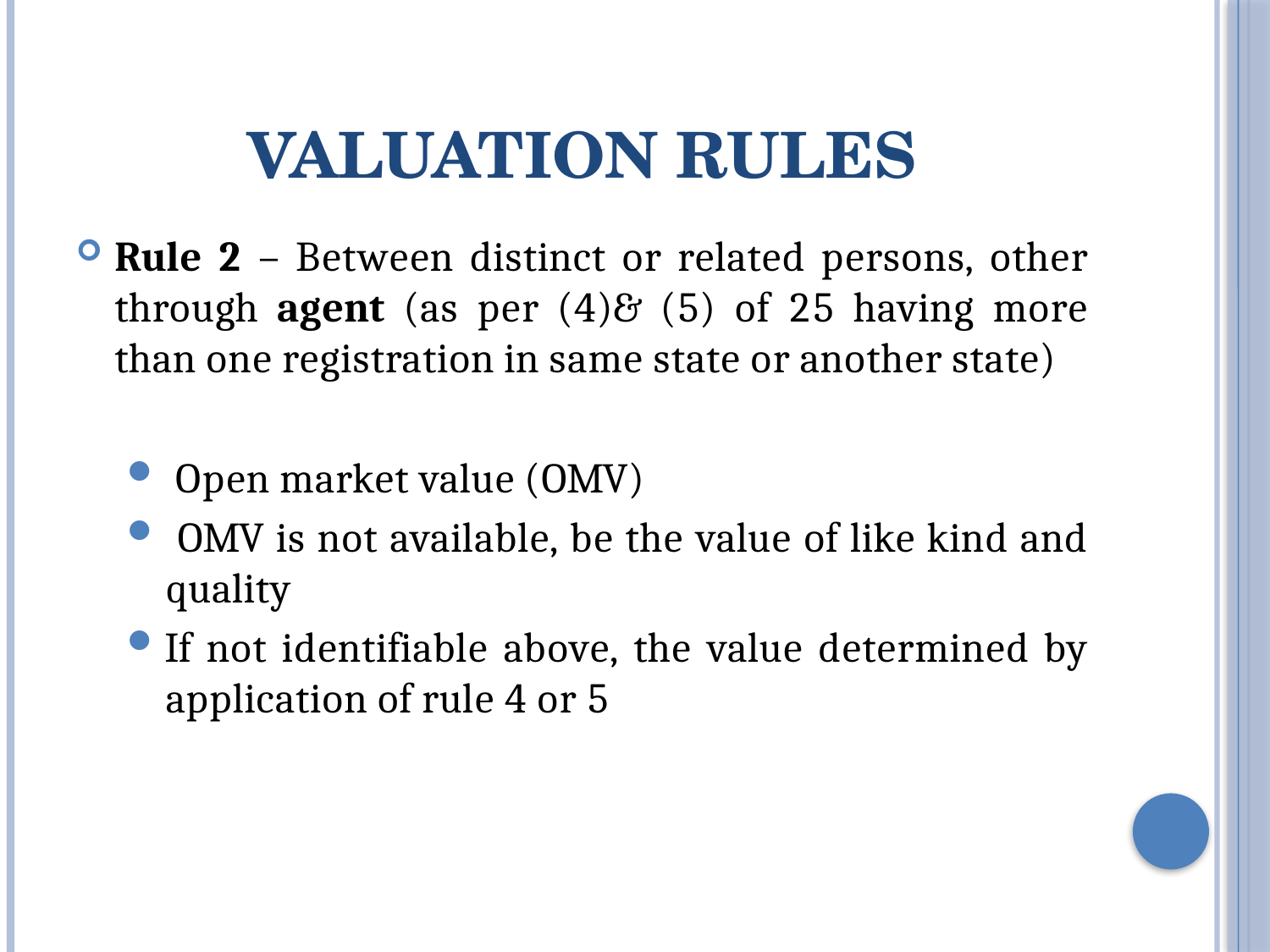

# Valuation Rules
Rule 2 – Between distinct or related persons, other through agent (as per (4)& (5) of 25 having more than one registration in same state or another state)

 Open market value (OMV)
 OMV is not available, be the value of like kind and quality
If not identifiable above, the value determined by application of rule 4 or 5